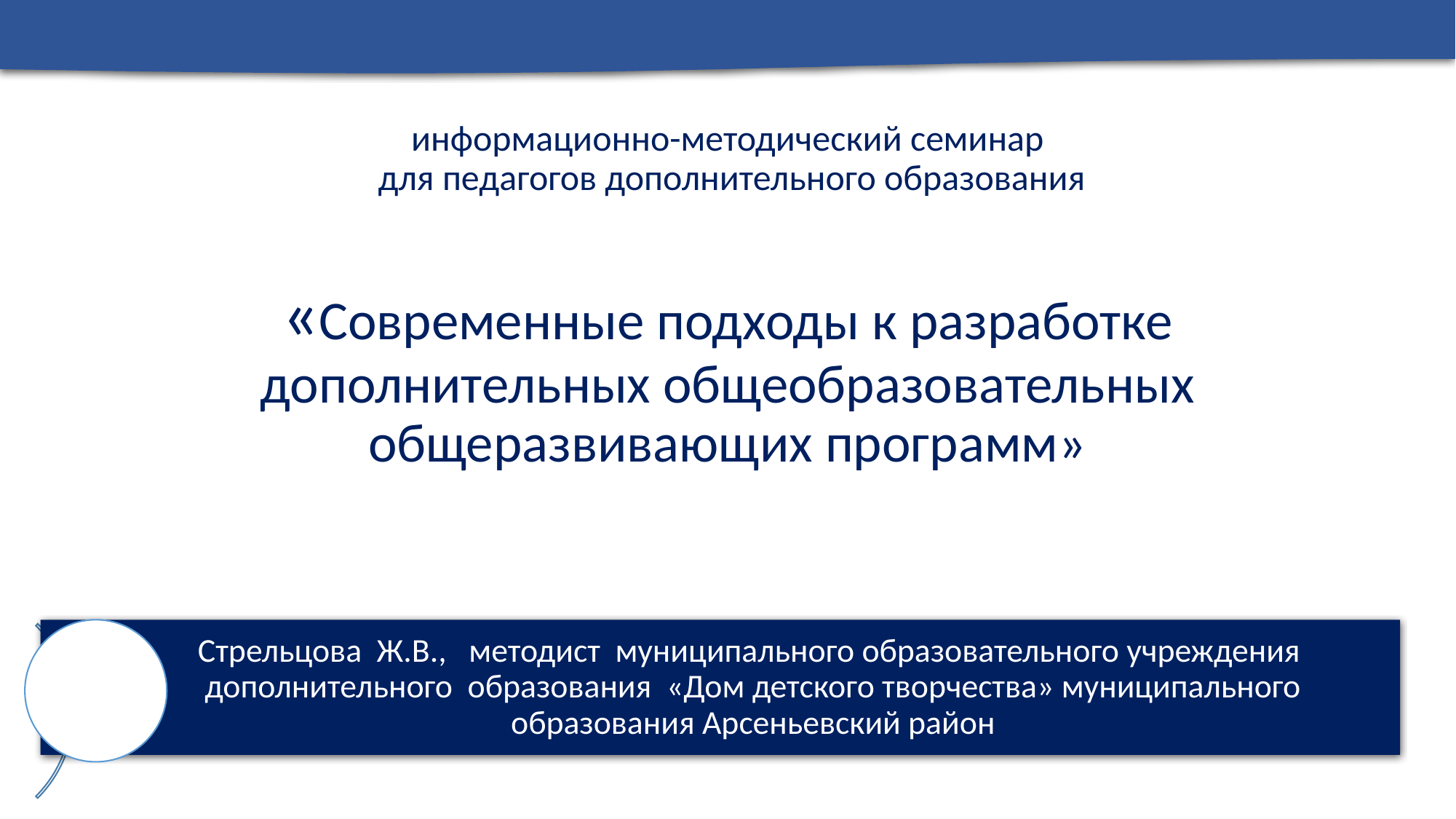

# информационно-методический семинар для педагогов дополнительного образования «Современные подходы к разработке дополнительных общеобразовательных общеразвивающих программ»
Стрельцова  Ж.В.,   методист  муниципального образовательного учреждения  дополнительного  образования  «Дом детского творчества» муниципального образования Арсеньевский район